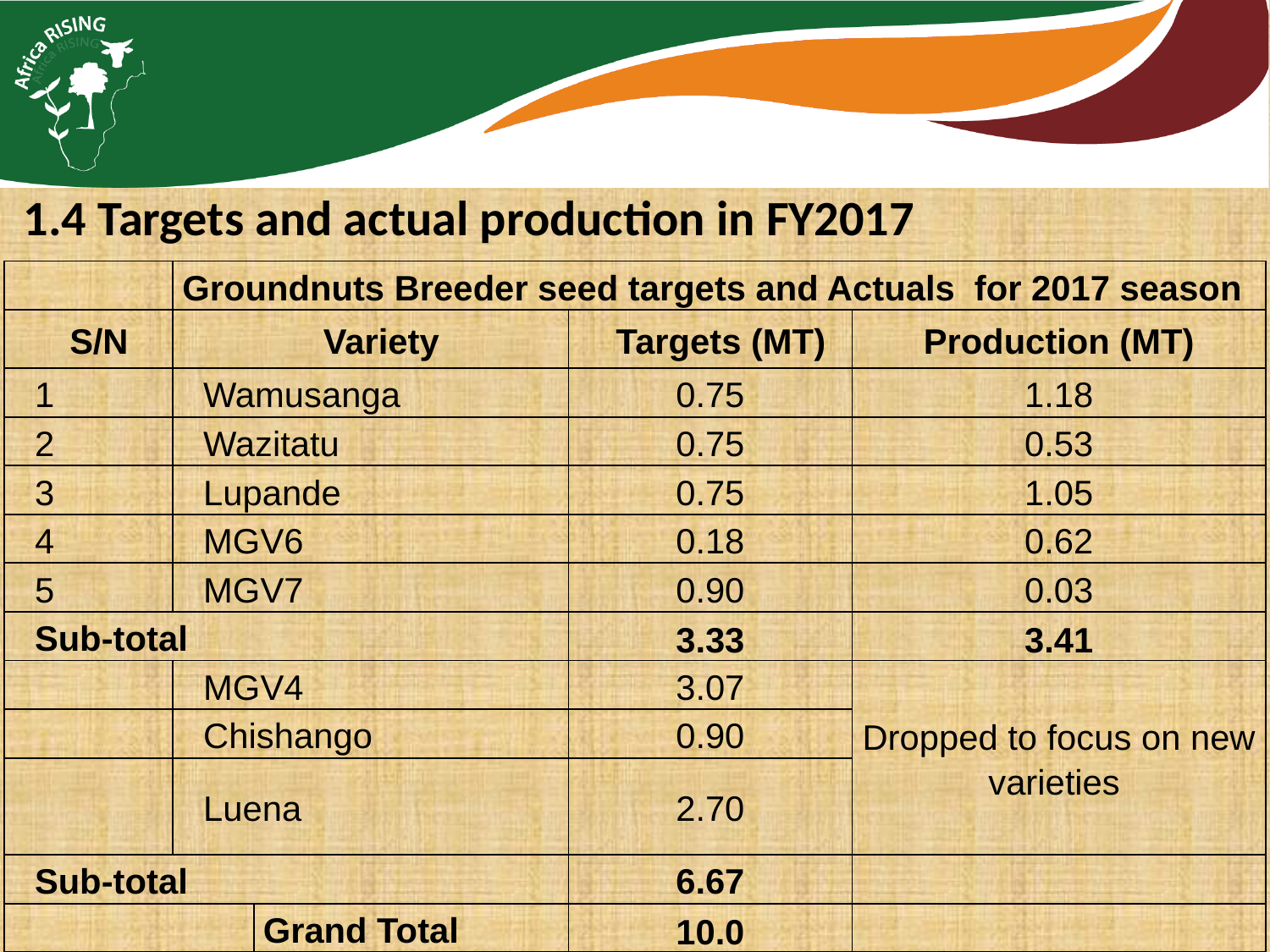

1.4 Targets and actual production in FY2017
|  | Groundnuts Breeder seed targets and Actuals for 2017 season |  |  |  |
| --- | --- | --- | --- | --- |
| S/N | Variety |  | Targets (MT) | Production (MT) |
| 1 | Wamusanga |  | 0.75 | 1.18 |
| 2 | Wazitatu |  | 0.75 | 0.53 |
| 3 | Lupande |  | 0.75 | 1.05 |
| 4 | MGV6 |  | 0.18 | 0.62 |
| 5 | MGV7 |  | 0.90 | 0.03 |
| Sub-total |  |  | 3.33 | 3.41 |
|  | MGV4 |  | 3.07 | Dropped to focus on new varieties |
|  | Chishango |  | 0.90 |  |
|  | Luena |  | 2.70 |  |
| Sub-total |  |  | 6.67 |  |
|  |  | Grand Total | 10.0 |  |